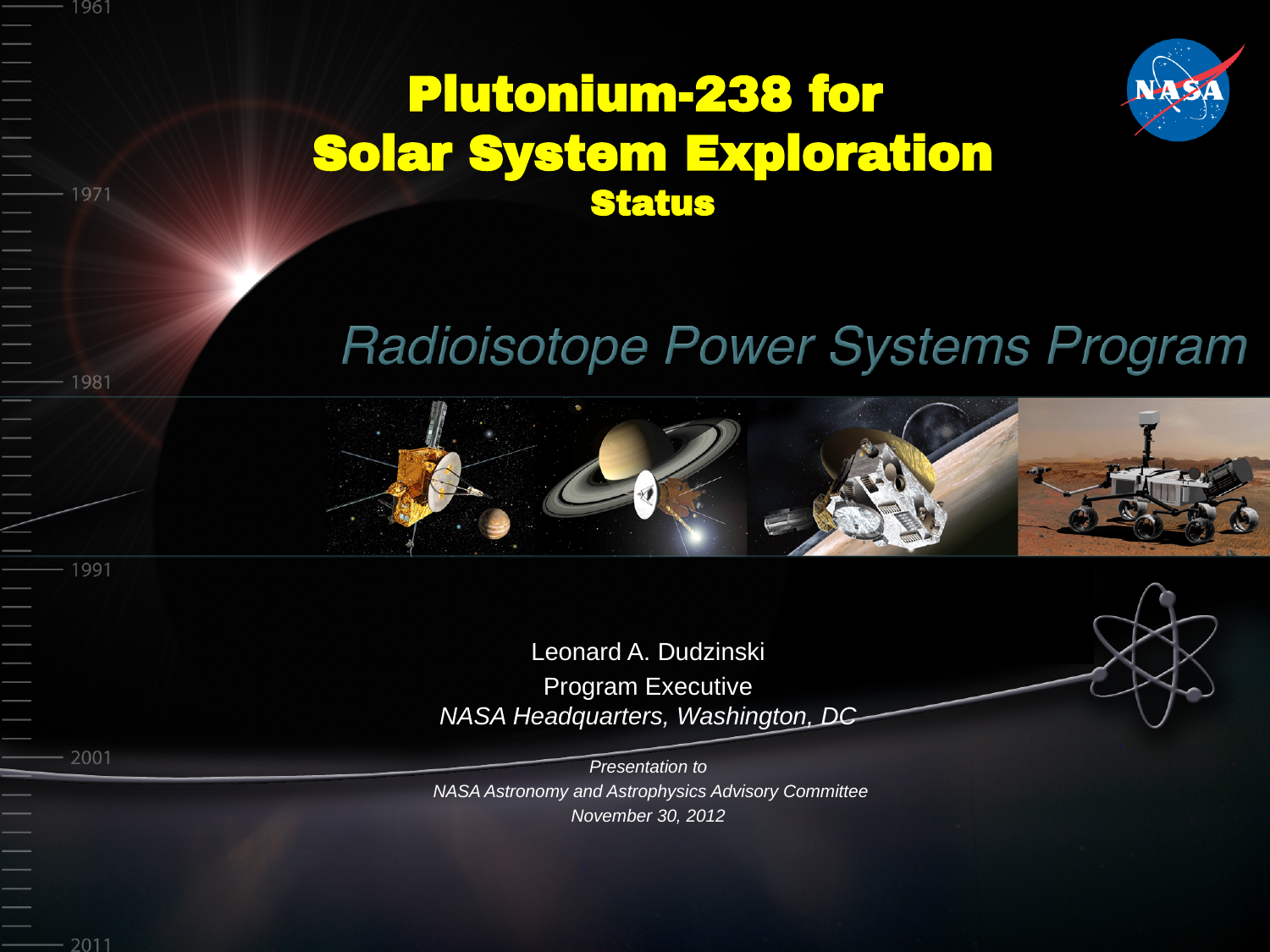

# Plutonium-238 for Solar System Exploration Status
Leonard A. Dudzinski
Program Executive
NASA Headquarters, Washington, DC

Presentation to
 NASA Astronomy and Astrophysics Advisory Committee
November 30, 2012